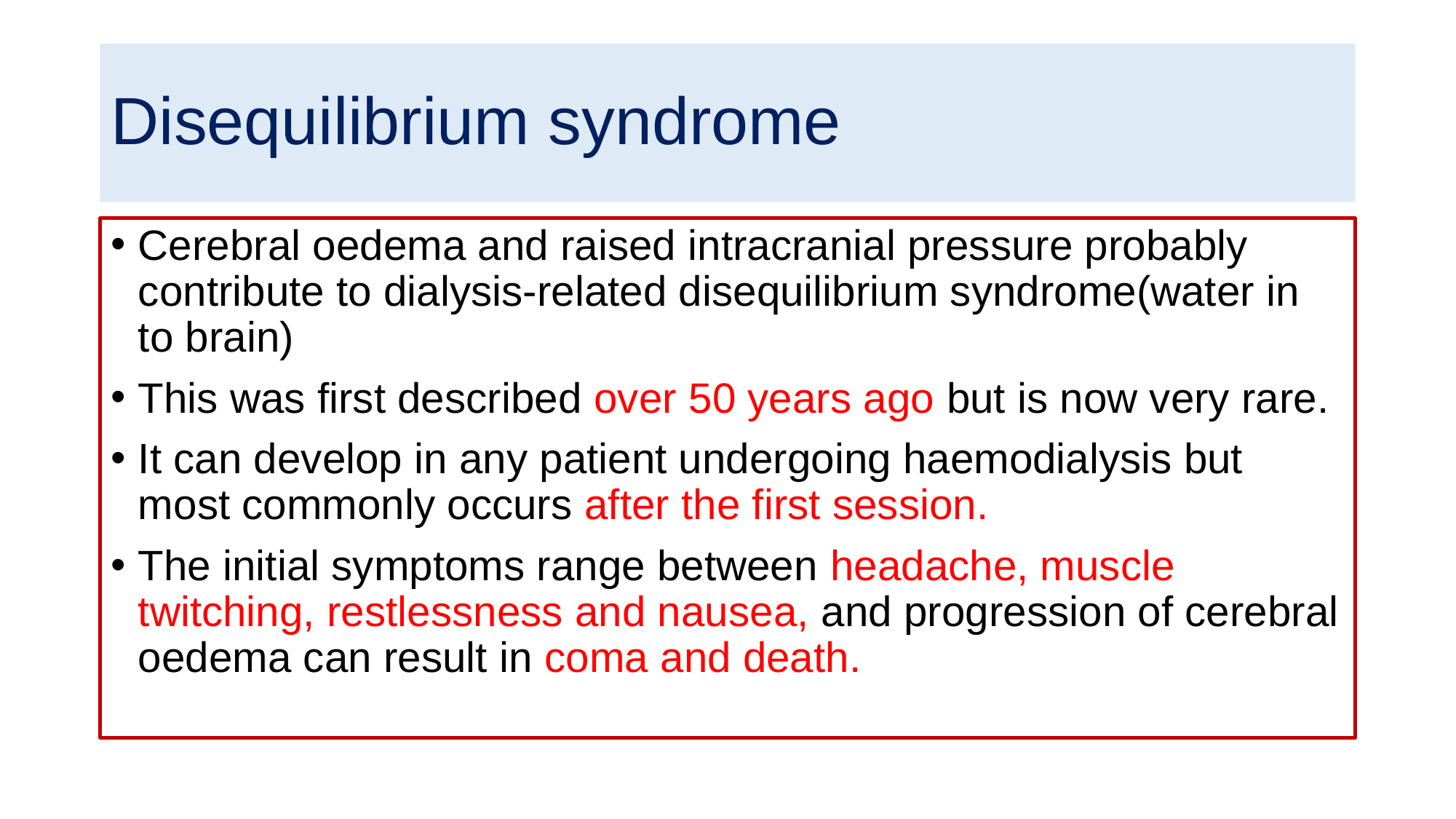

# Disequilibrium syndrome
Cerebral oedema and raised intracranial pressure probably contribute to dialysis-related disequilibrium syndrome(water in to brain)
This was first described over 50 years ago but is now very rare.
It can develop in any patient undergoing haemodialysis but most commonly occurs after the first session.
The initial symptoms range between headache, muscle twitching, restlessness and nausea, and progression of cerebral oedema can result in coma and death.